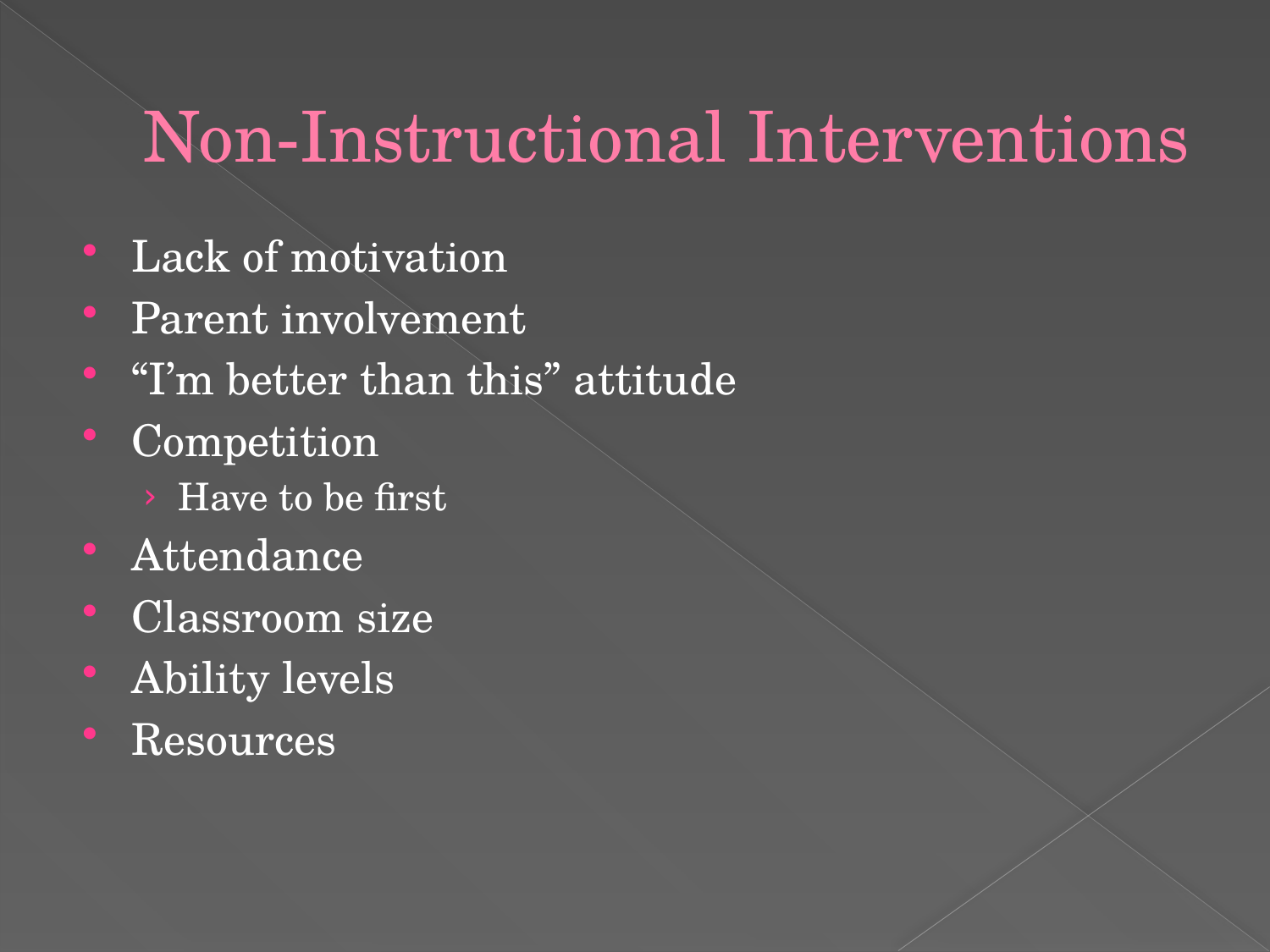

# Non-Instructional Interventions
Lack of motivation
Parent involvement
“I’m better than this” attitude
Competition
Have to be first
Attendance
Classroom size
Ability levels
Resources